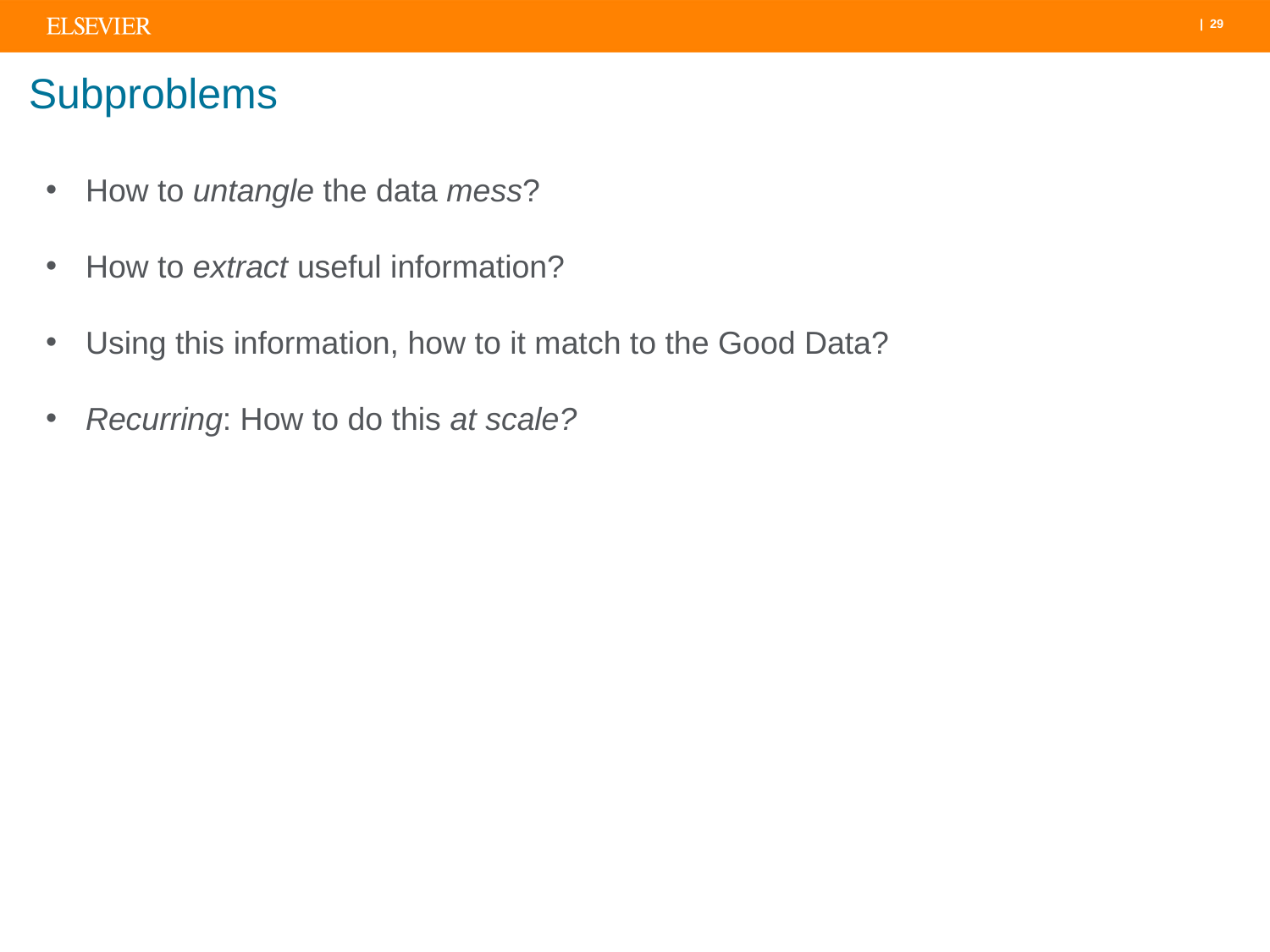

# Subproblems
How to untangle the data mess?

How to extract useful information?

Using this information, how to it match to the Good Data?

Recurring: How to do this at scale?